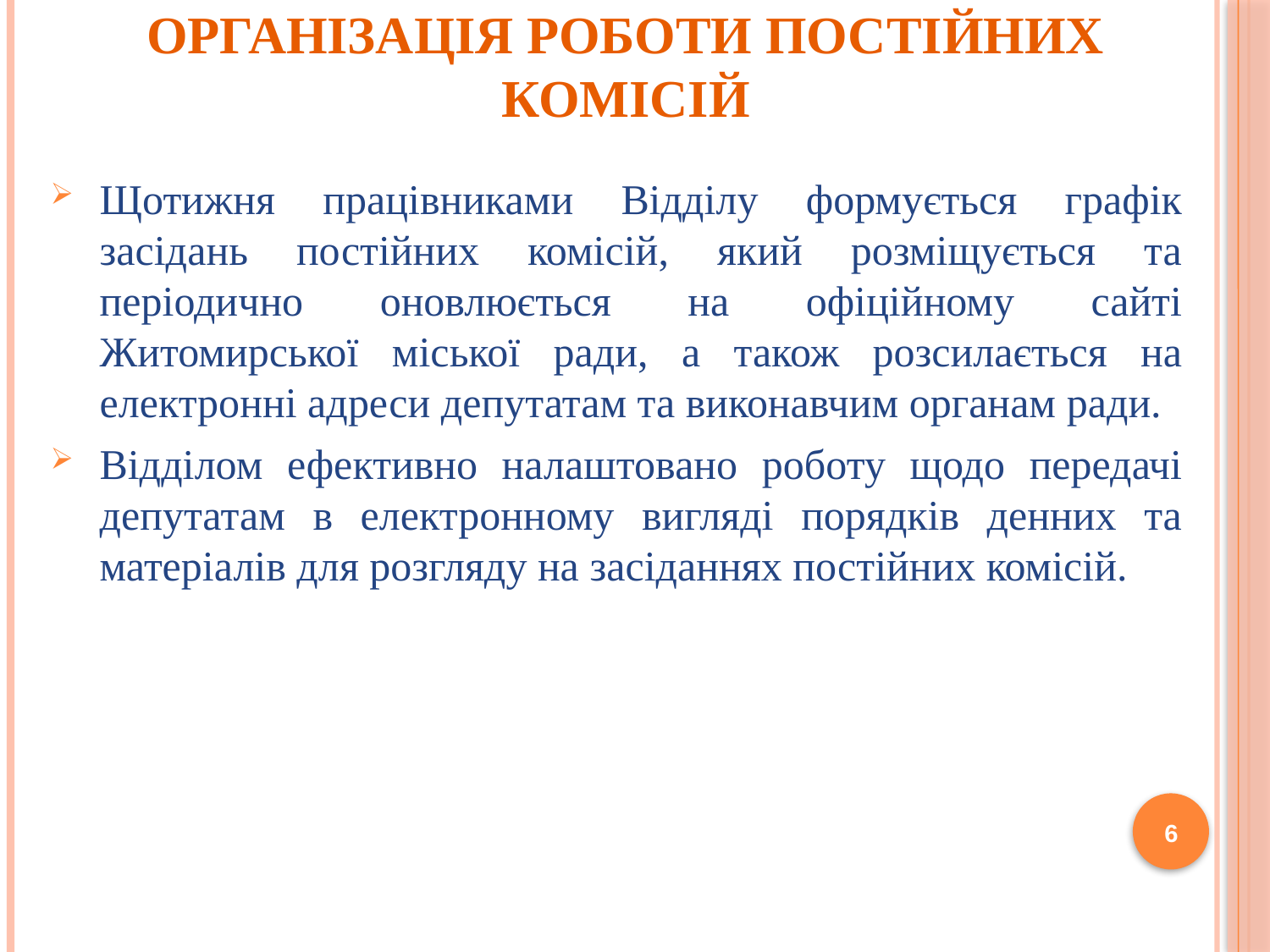

# Організація роботи постійних комісій
Щотижня працівниками Відділу формується графік засідань постійних комісій, який розміщується та періодично оновлюється на офіційному сайті Житомирської міської ради, а також розсилається на електронні адреси депутатам та виконавчим органам ради.
Відділом ефективно налаштовано роботу щодо передачі депутатам в електронному вигляді порядків денних та матеріалів для розгляду на засіданнях постійних комісій.
6